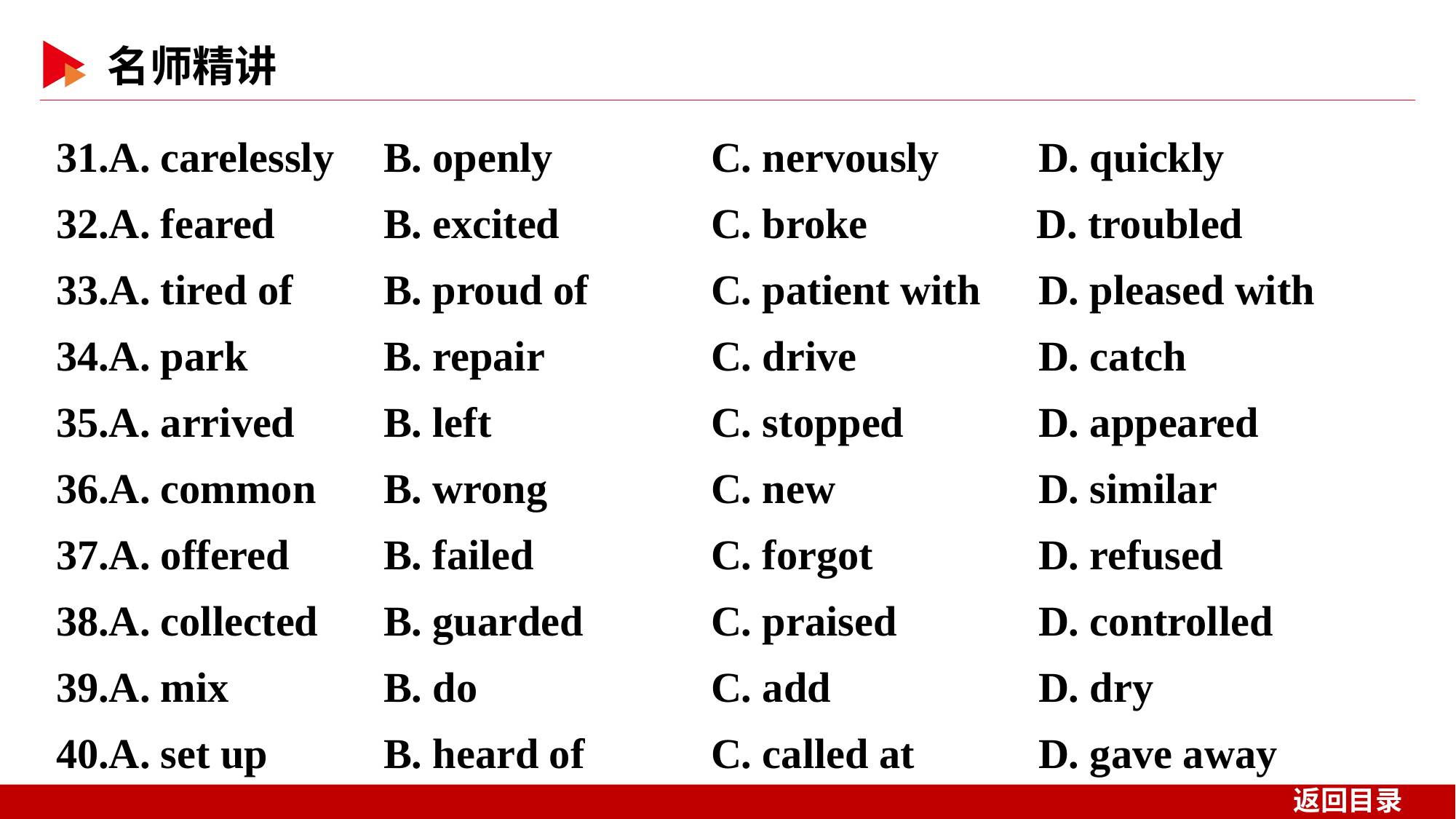

31.A. carelessly	B. openly		C. nervously  	D. quickly
32.A. feared      	B. excited		C. broke                D. troubled
33.A. tired of     	B. proud of		C. patient with 	D. pleased with
34.A. park           	B. repair		C. drive                	D. catch
35.A. arrived      	B. left			C. stopped       	D. appeared
36.A. common    	B. wrong		C. new                	D. similar
37.A. offered       	B. failed		C. forgot           	D. refused
38.A. collected     	B. guarded		C. praised         	D. controlled
39.A. mix            	B. do			C. add                	D. dry
40.A. set up         	B. heard of		C. called at     	D. gave away